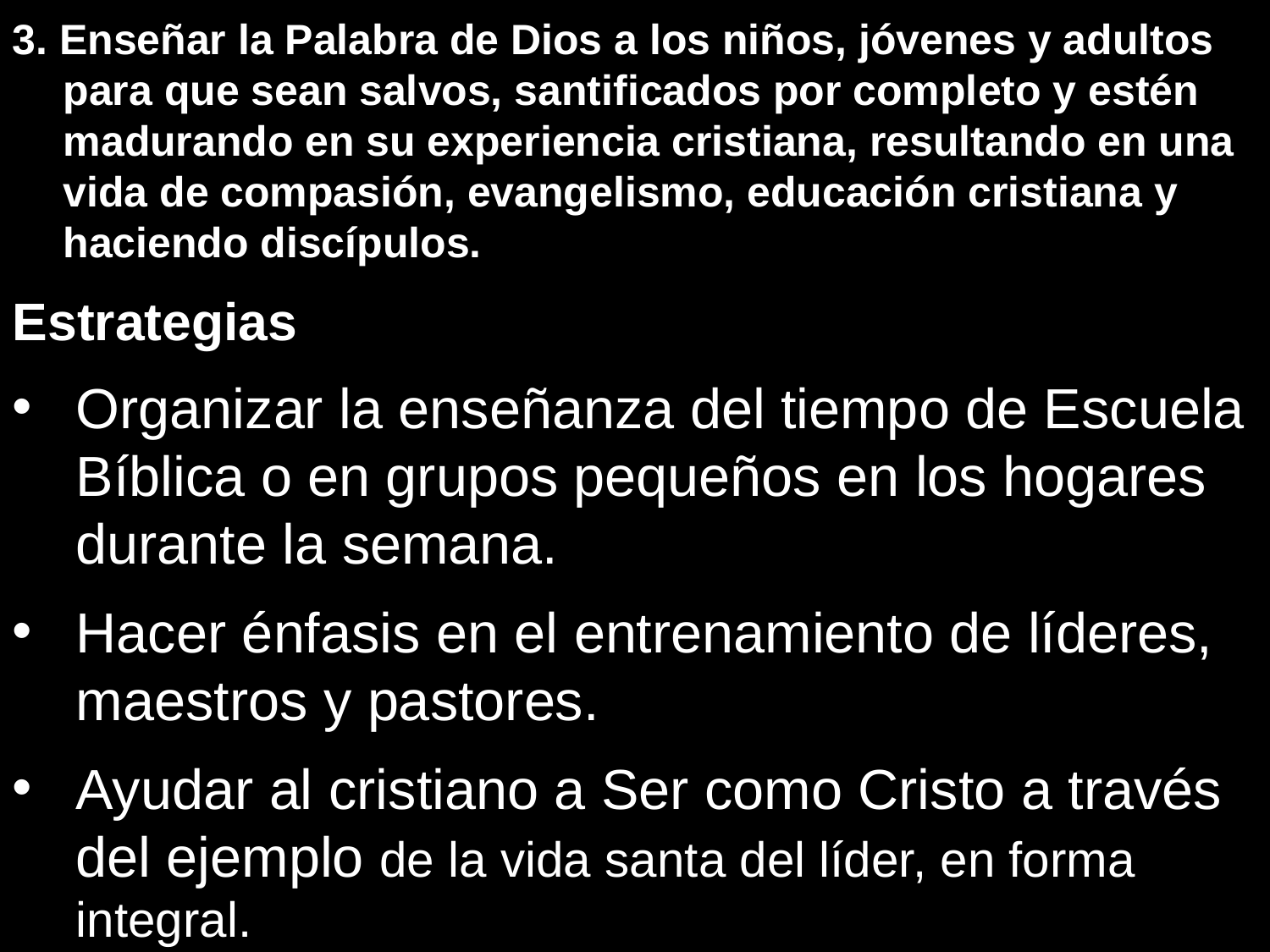

3. Enseñar la Palabra de Dios a los niños, jóvenes y adultos para que sean salvos, santificados por completo y estén madurando en su experiencia cristiana, resultando en una vida de compasión, evangelismo, educación cristiana y haciendo discípulos.
Estrategias
Organizar la enseñanza del tiempo de Escuela Bíblica o en grupos pequeños en los hogares durante la semana.
Hacer énfasis en el entrenamiento de líderes, maestros y pastores.
Ayudar al cristiano a Ser como Cristo a través del ejemplo de la vida santa del líder, en forma integral.